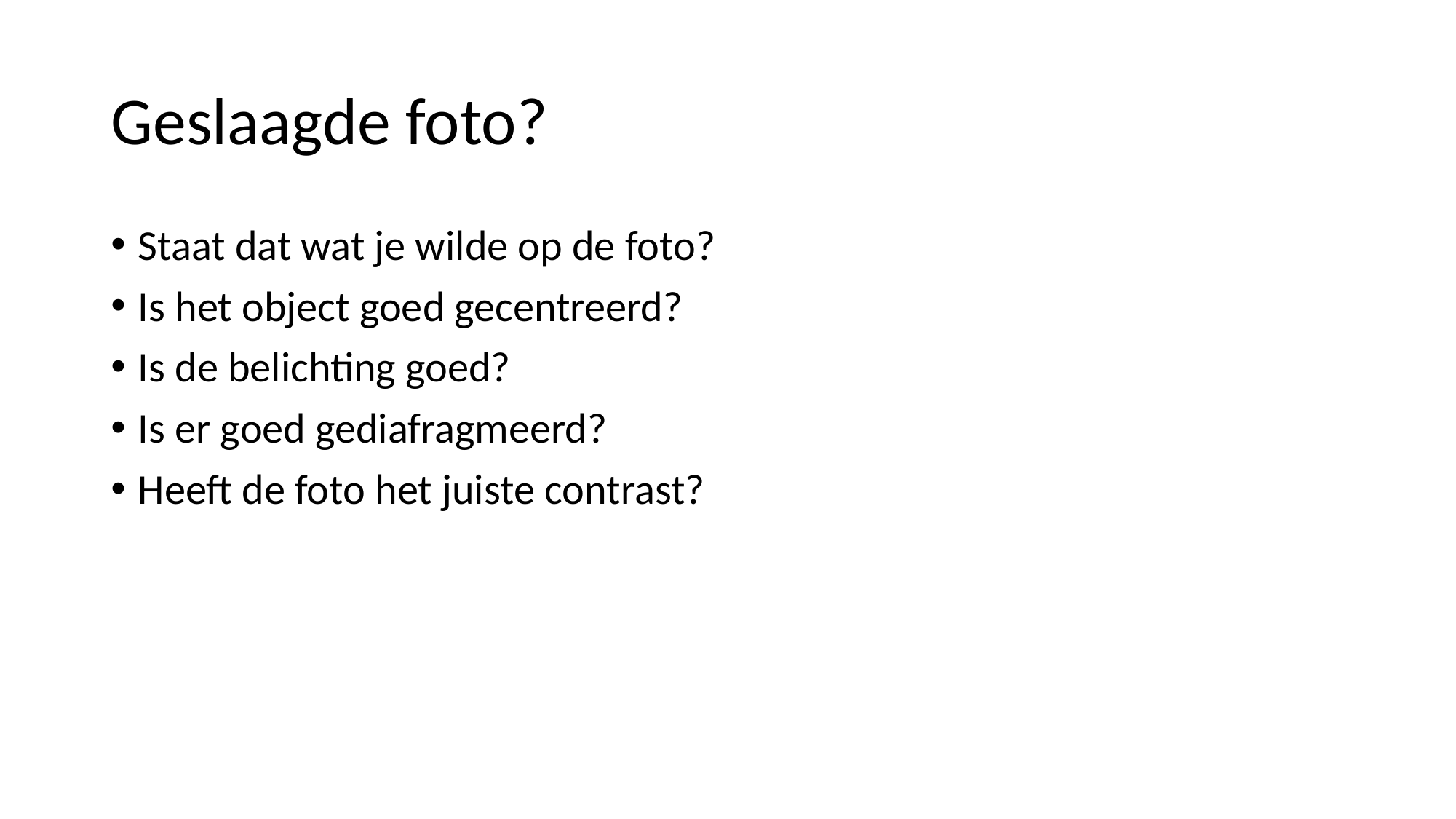

# Geslaagde foto?
Staat dat wat je wilde op de foto?
Is het object goed gecentreerd?
Is de belichting goed?
Is er goed gediafragmeerd?
Heeft de foto het juiste contrast?